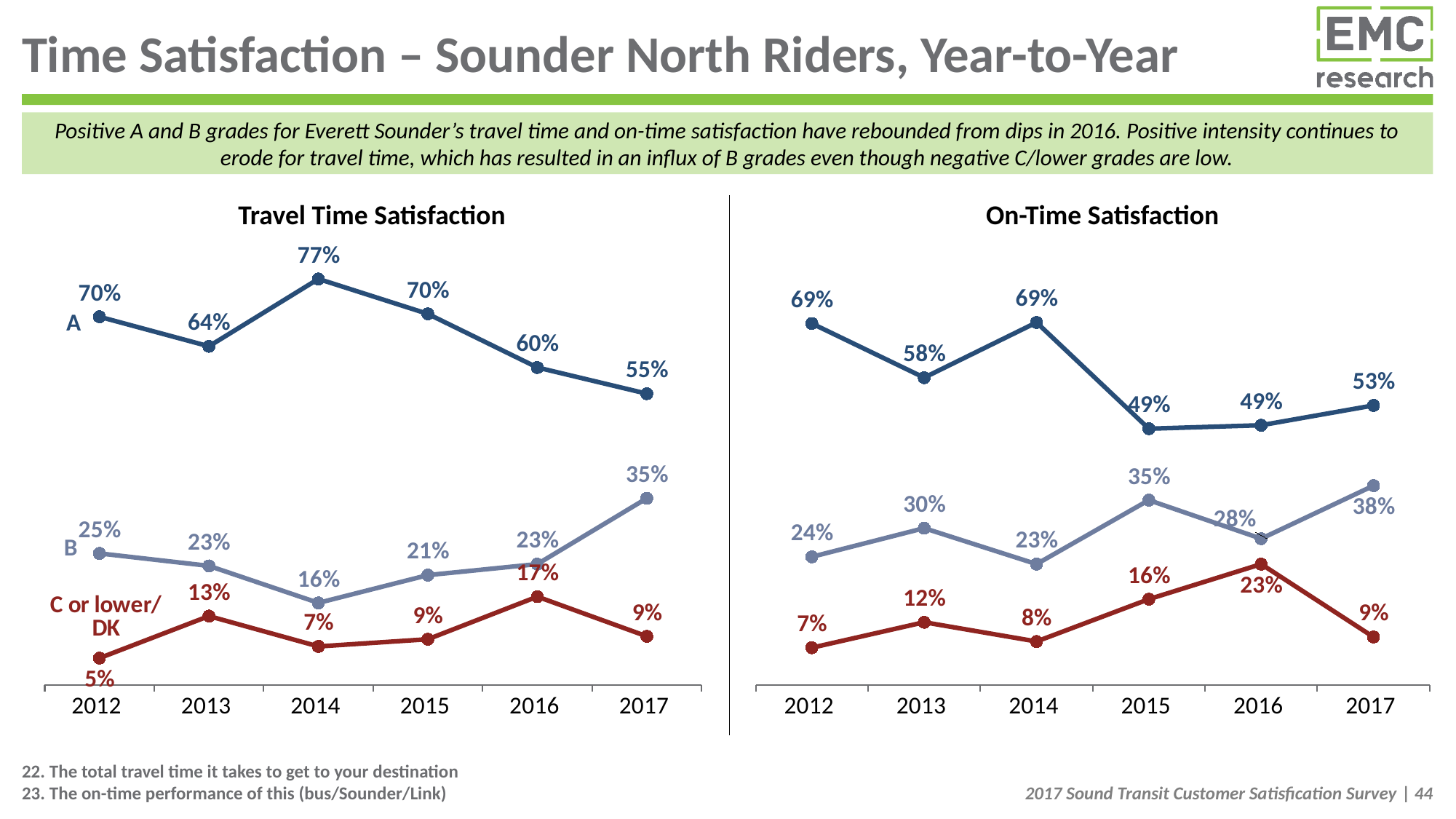

# Time Satisfaction – Sounder North Riders, Year-to-Year
Positive A and B grades for Everett Sounder’s travel time and on-time satisfaction have rebounded from dips in 2016. Positive intensity continues to erode for travel time, which has resulted in an influx of B grades even though negative C/lower grades are low.
Travel Time Satisfaction
On-Time Satisfaction

### Chart

| Category | A | B | C or lower/DK |
|---|---|---|---|
| 2012  | 0.6989391449739111 | 0.24986306898440458 | 0.05119778604168475 |
| 2013  | 0.6428571428571422 | 0.22619047619047605 | 0.13095238095238082 |
| 2014  | 0.7706422018348624 | 0.15596330275229364 | 0.0733944954128441 |
| 2015  | 0.7043478260869555 | 0.2086956521739126 | 0.0869565217391303 |
| 2016  | 0.602650662665665 | 0.22955738934733605 | 0.1677919479869963 |
| 2017  | 0.5530170777988617 | 0.35445920303605305 | 0.09252371916508535 |

### Chart

| Category | A | B | C or lower/DK |
|---|---|---|---|
| 2012  | 0.6861396984634901 | 0.24318948369800256 | 0.07067081783850798 |
| 2013  | 0.5833333333333325 | 0.2976190476190474 | 0.11904761904761893 |
| 2014  | 0.6880733944954129 | 0.22935779816513766 | 0.0825688073394496 |
| 2015  | 0.48642627778201 | 0.35077419409117 | 0.16279952812682674 |
| 2016  | 0.49299824956238886 | 0.2776110694340242 | 0.22939068100358362 |
| 2017  | 0.5306261859582544 | 0.3783301707779885 | 0.09104364326375712 |
22. The total travel time it takes to get to your destination
23. The on-time performance of this (bus/Sounder/Link)